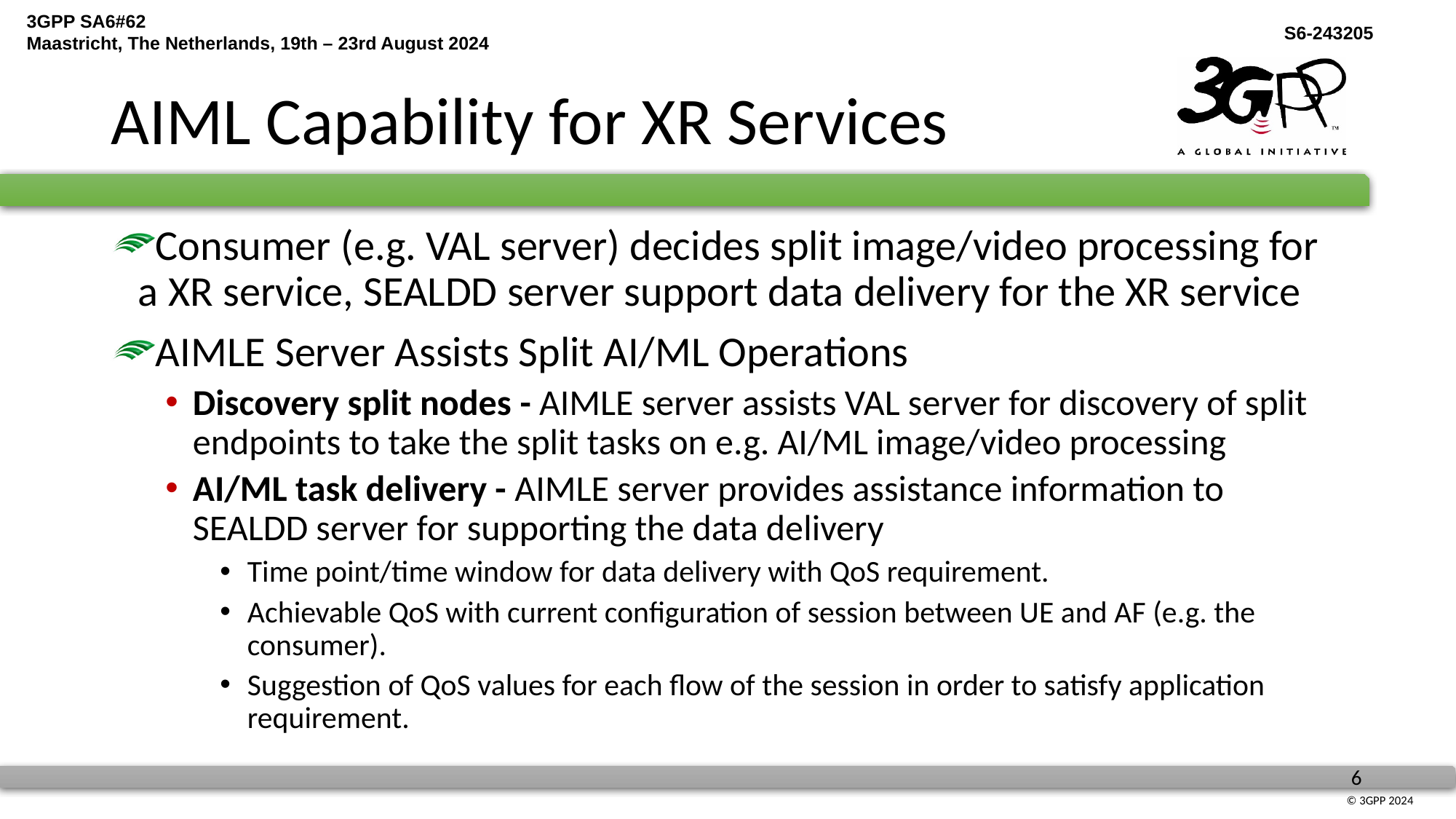

# AIML Capability for XR Services
Consumer (e.g. VAL server) decides split image/video processing for a XR service, SEALDD server support data delivery for the XR service
AIMLE Server Assists Split AI/ML Operations
Discovery split nodes - AIMLE server assists VAL server for discovery of split endpoints to take the split tasks on e.g. AI/ML image/video processing
AI/ML task delivery - AIMLE server provides assistance information to SEALDD server for supporting the data delivery
Time point/time window for data delivery with QoS requirement.
Achievable QoS with current configuration of session between UE and AF (e.g. the consumer).
Suggestion of QoS values for each flow of the session in order to satisfy application requirement.